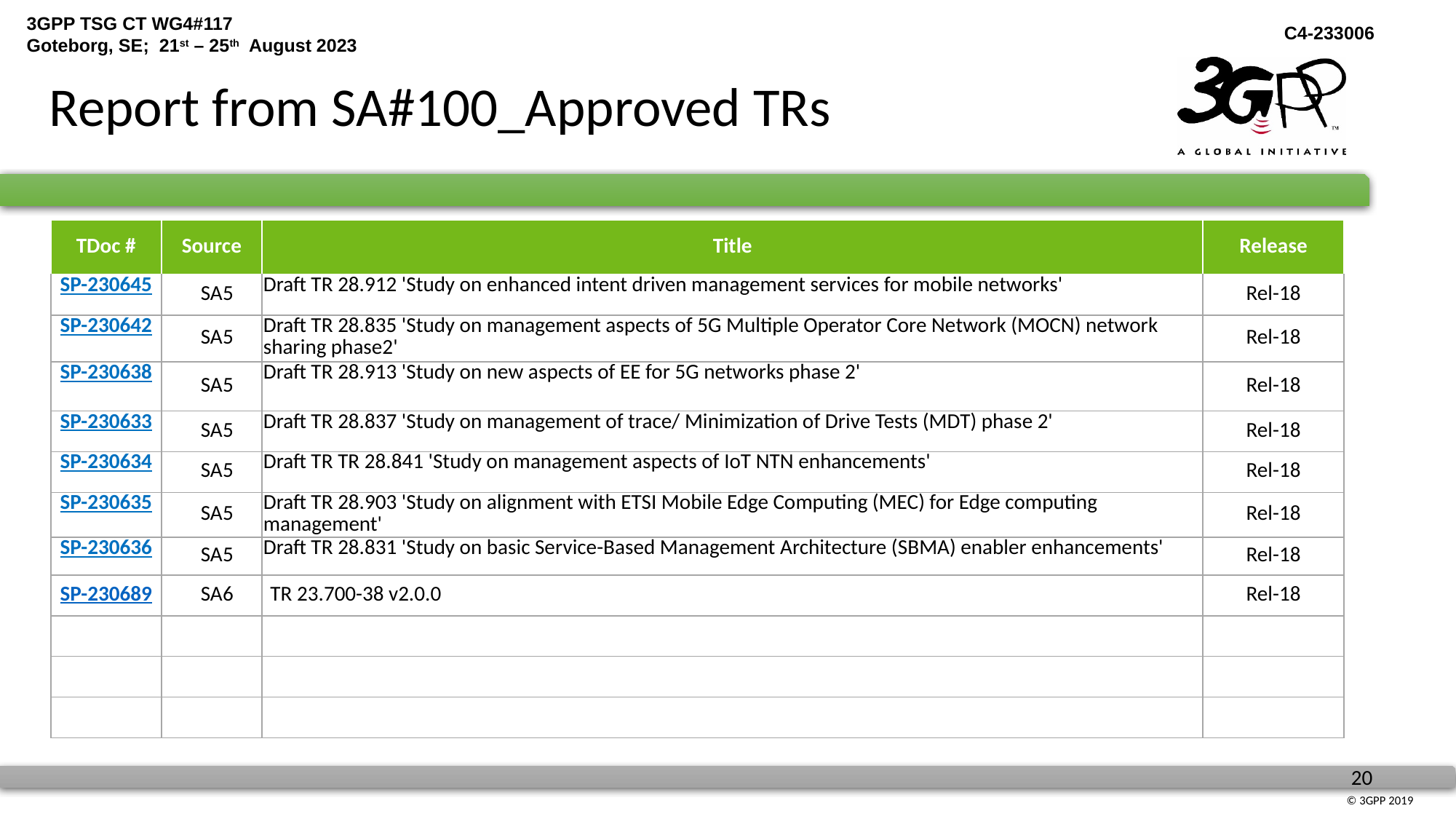

# Report from SA#100_Approved TRs
| TDoc # | Source | Title | Release |
| --- | --- | --- | --- |
| SP-230645 | SA5 | Draft TR 28.912 'Study on enhanced intent driven management services for mobile networks' | Rel-18 |
| SP-230642 | SA5 | Draft TR 28.835 'Study on management aspects of 5G Multiple Operator Core Network (MOCN) network sharing phase2' | Rel-18 |
| SP-230638 | SA5 | Draft TR 28.913 'Study on new aspects of EE for 5G networks phase 2' | Rel-18 |
| SP-230633 | SA5 | Draft TR 28.837 'Study on management of trace/ Minimization of Drive Tests (MDT) phase 2' | Rel-18 |
| SP-230634 | SA5 | Draft TR TR 28.841 'Study on management aspects of IoT NTN enhancements' | Rel-18 |
| SP-230635 | SA5 | Draft TR 28.903 'Study on alignment with ETSI Mobile Edge Computing (MEC) for Edge computing management' | Rel-18 |
| SP-230636 | SA5 | Draft TR 28.831 'Study on basic Service-Based Management Architecture (SBMA) enabler enhancements' | Rel-18 |
| SP-230689 | SA6 | TR 23.700-38 v2.0.0 | Rel-18 |
|  |  |  |  |
|  |  |  |  |
|  |  |  |  |